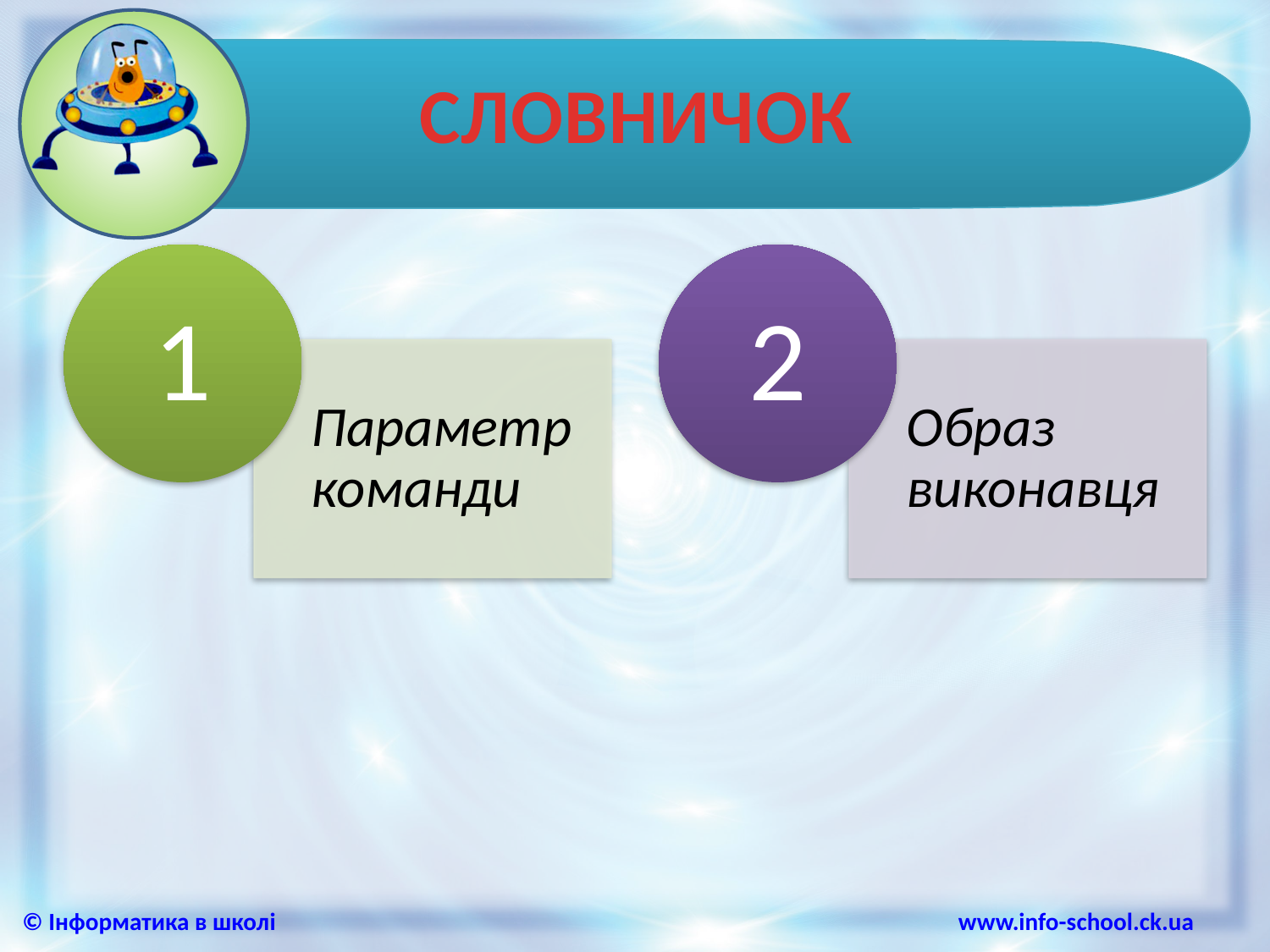

# СЛОВНИЧОК
Параметр команди
1
Образ  виконавця
2